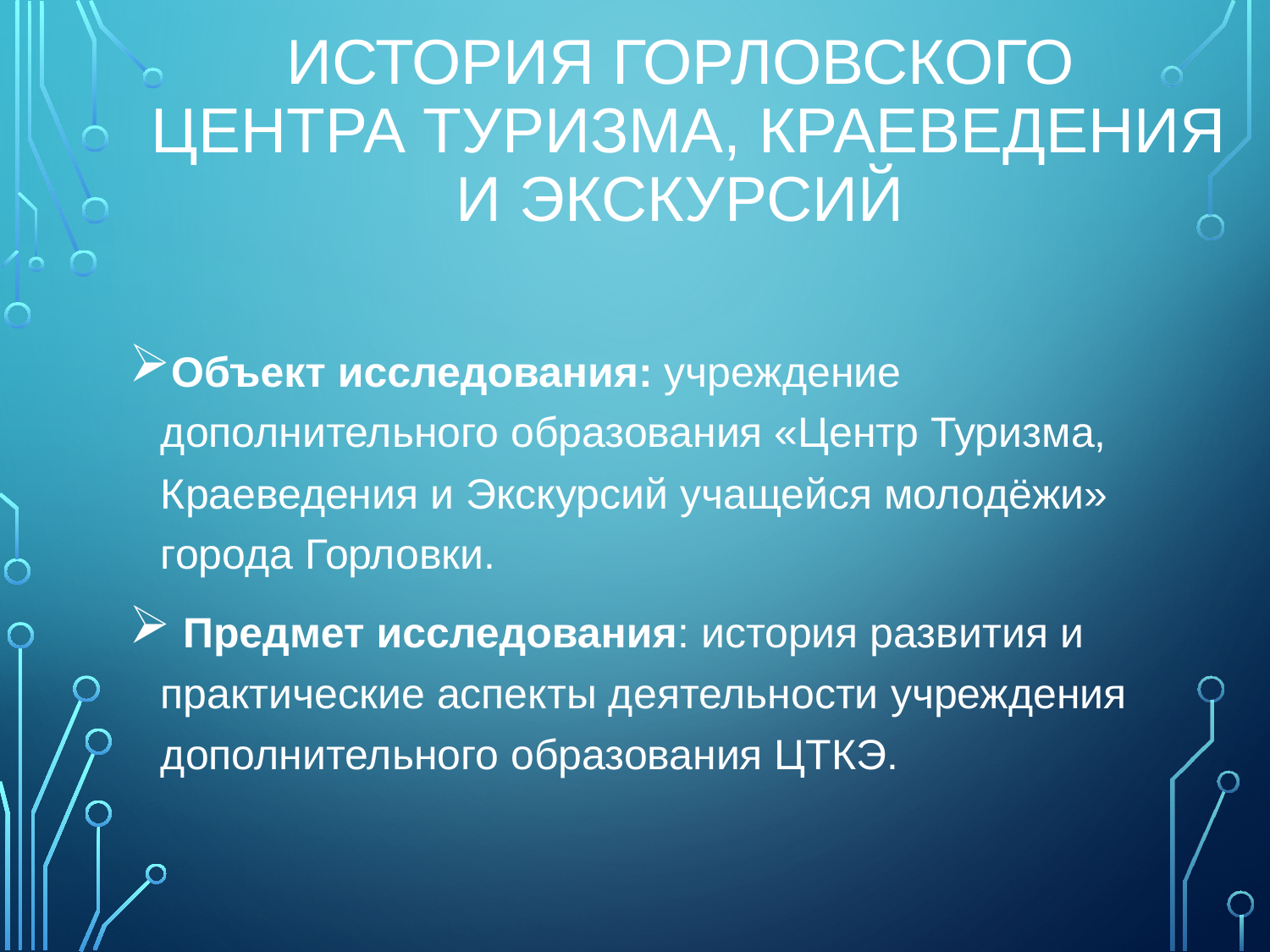

# ИСТОРИЯ ГОРЛОВСКОГО ЦЕНТРА ТУРИЗМА, КРАЕВЕДЕНИЯ И ЭКСКУРСИЙ
Объект исследования: учреждение дополнительного образования «Центр Туризма, Краеведения и Экскурсий учащейся молодёжи» города Горловки.
 Предмет исследования: история развития и практические аспекты деятельности учреждения дополнительного образования ЦТКЭ.